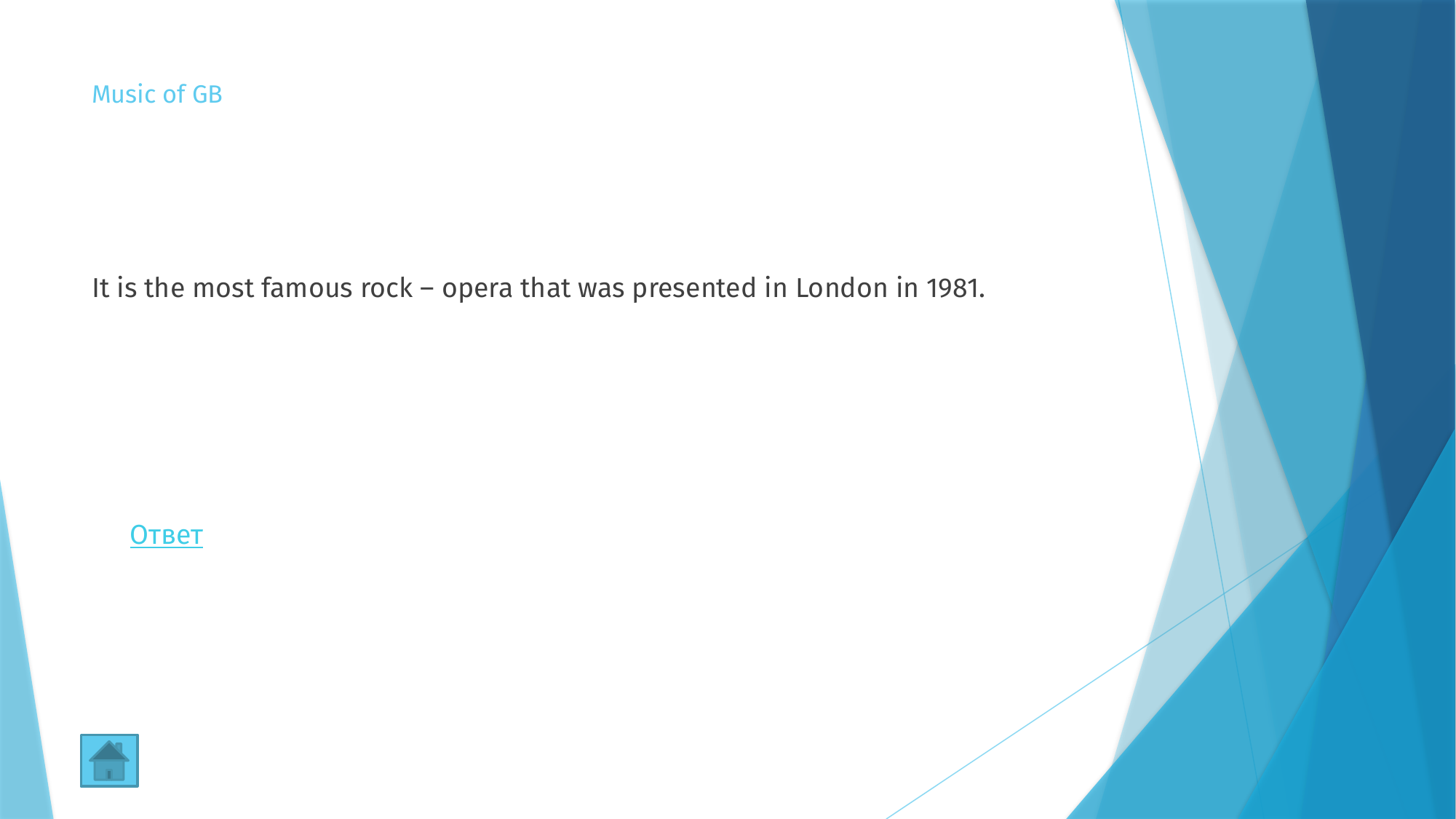

# Music of GB
It is the most famous rock – opera that was presented in London in 1981.
Ответ